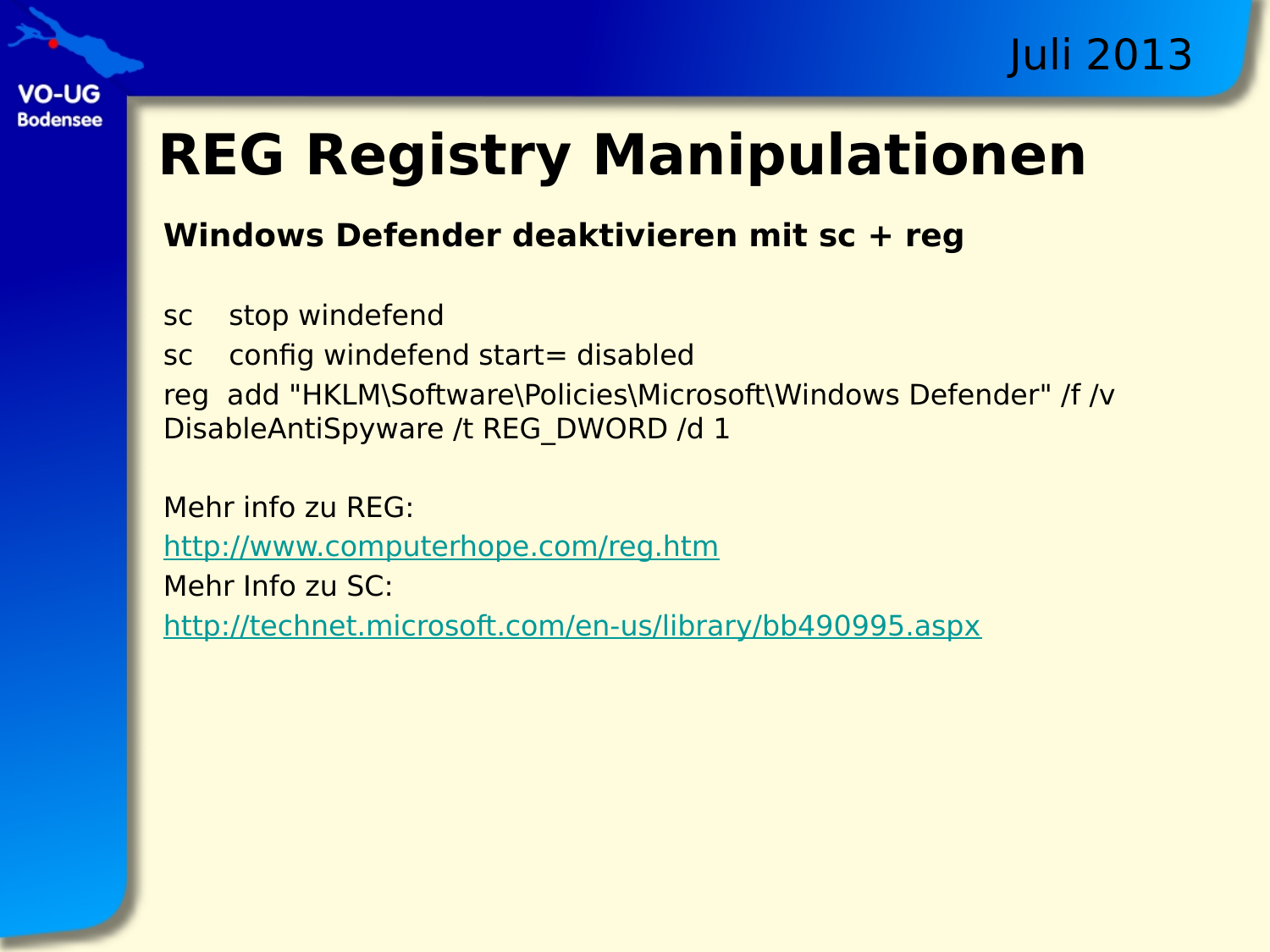

# REG Registry Manipulationen
Windows Defender deaktivieren mit sc + reg

sc    stop windefend
sc    config windefend start= disabled
reg  add "HKLM\Software\Policies\Microsoft\Windows Defender" /f /v DisableAntiSpyware /t REG_DWORD /d 1

Mehr info zu REG:
http://www.computerhope.com/reg.htm
Mehr Info zu SC:
http://technet.microsoft.com/en-us/library/bb490995.aspx